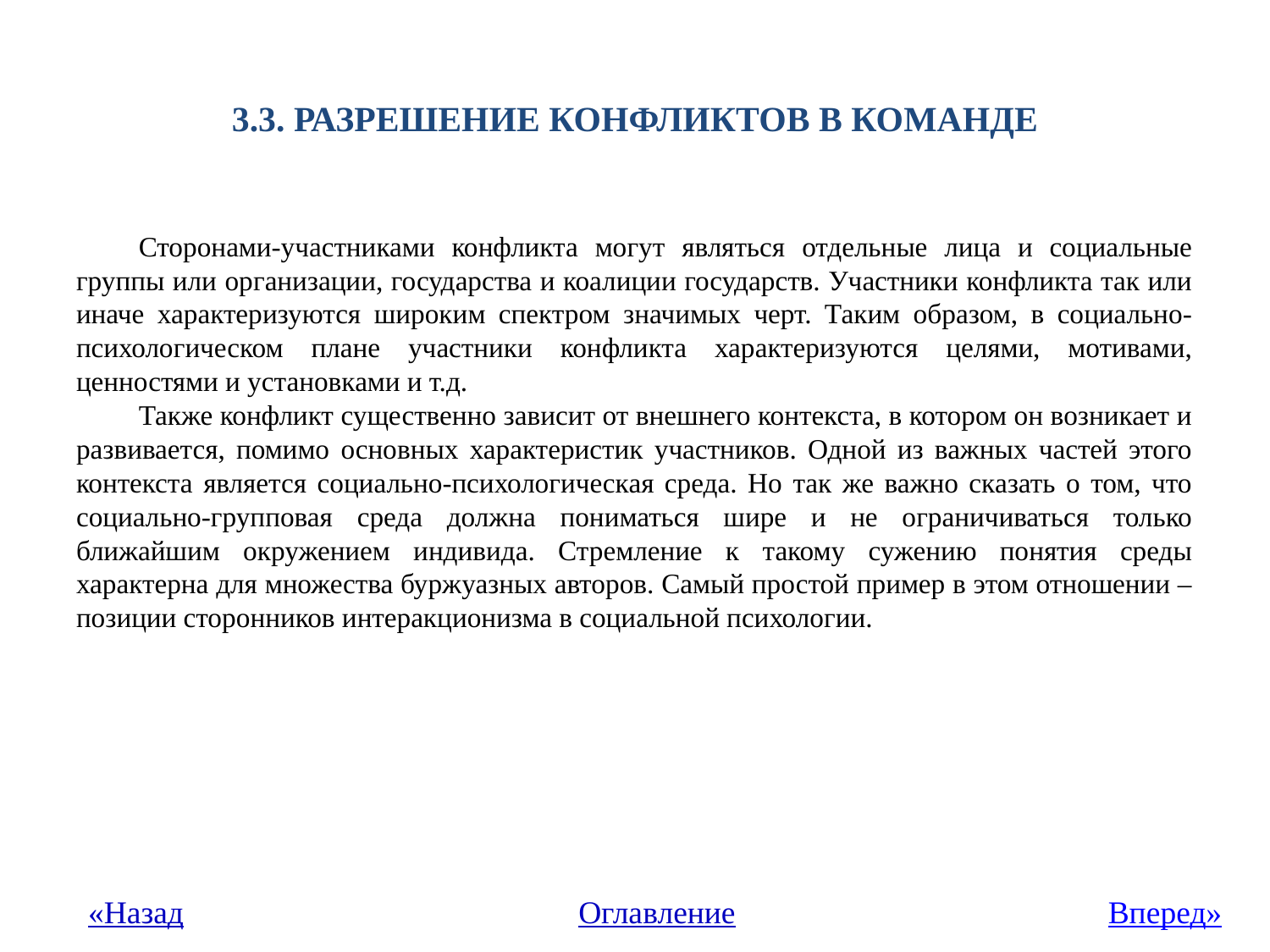

# 3.3. РАЗРЕШЕНИЕ КОНФЛИКТОВ В КОМАНДЕ
Сторонами-участниками конфликта могут являться отдельные лица и социальные группы или организации, государства и коалиции государств. Участники конфликта так или иначе характеризуются широким спектром значимых черт. Таким образом, в социально-психологическом плане участники конфликта характеризуются целями, мотивами, ценностями и установками и т.д.
Также конфликт существенно зависит от внешнего контекста, в котором он возникает и развивается, помимо основных характеристик участников. Одной из важных частей этого контекста является социально-психологическая среда. Но так же важно сказать о том, что социально-групповая среда должна пониматься шире и не ограничиваться только ближайшим окружением индивида. Стремление к такому сужению понятия среды характерна для множества буржуазных авторов. Самый простой пример в этом отношении – позиции сторонников интеракционизма в социальной психологии.

«Назад
Оглавление
Вперед»